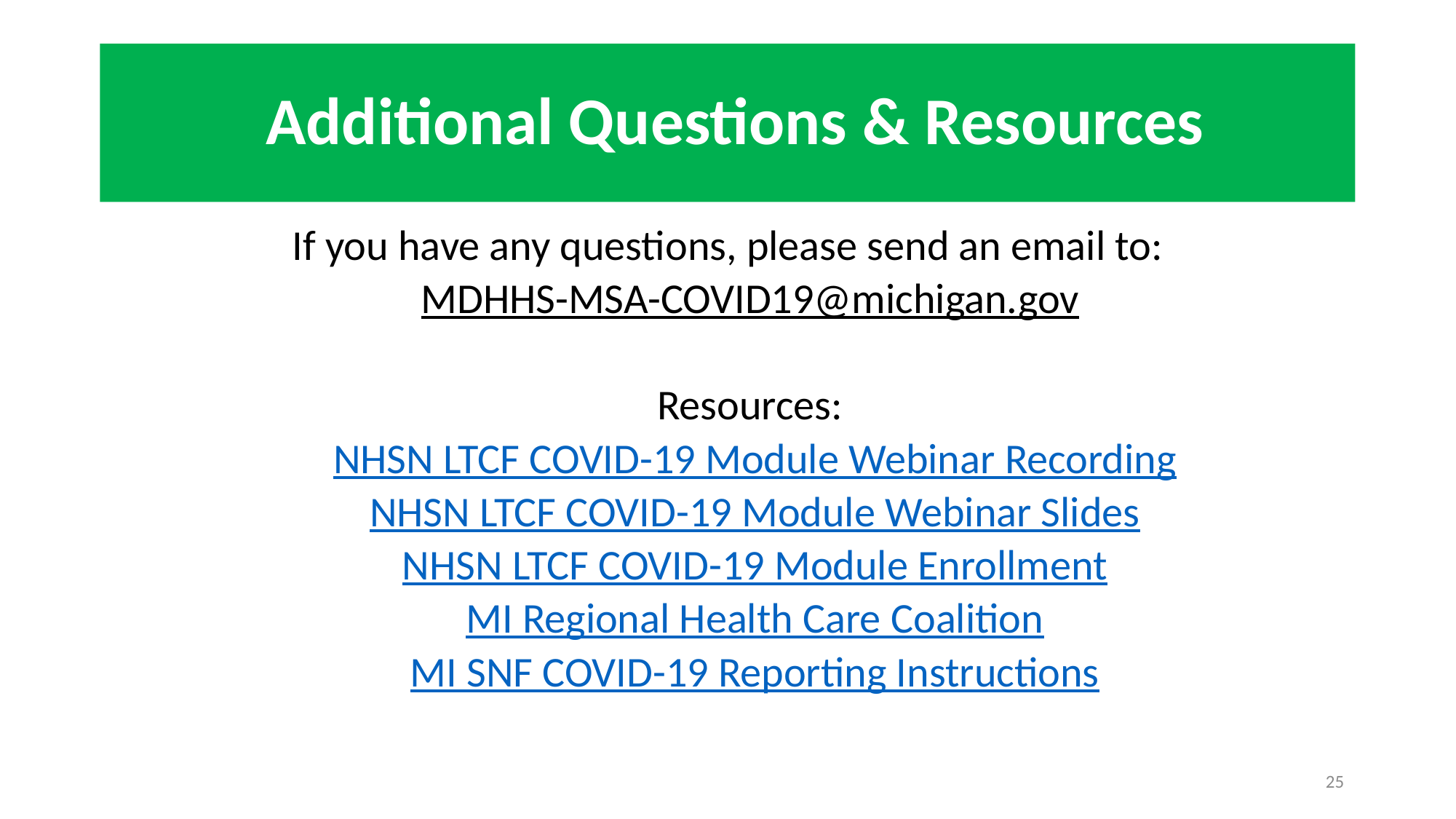

# Additional Questions & Resources
If you have any questions, please send an email to:
MDHHS-MSA-COVID19@michigan.gov

Resources:
NHSN LTCF COVID-19 Module Webinar Recording
NHSN LTCF COVID-19 Module Webinar Slides
NHSN LTCF COVID-19 Module Enrollment
MI Regional Health Care Coalition
MI SNF COVID-19 Reporting Instructions

25